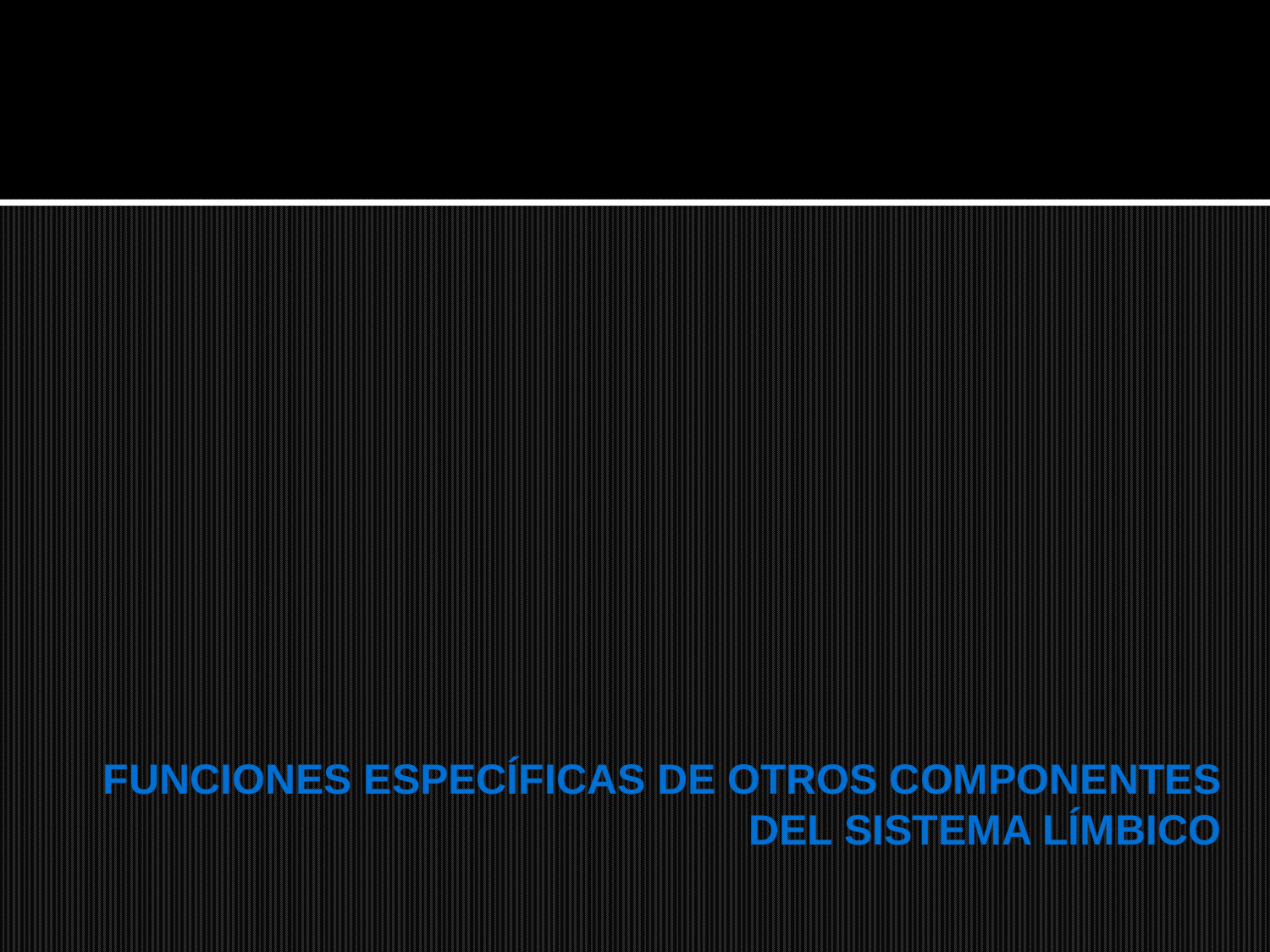

# FUNCIONES ESPECÍFICAS DE OTROS COMPONENTES DEL SISTEMA LÍMBICO